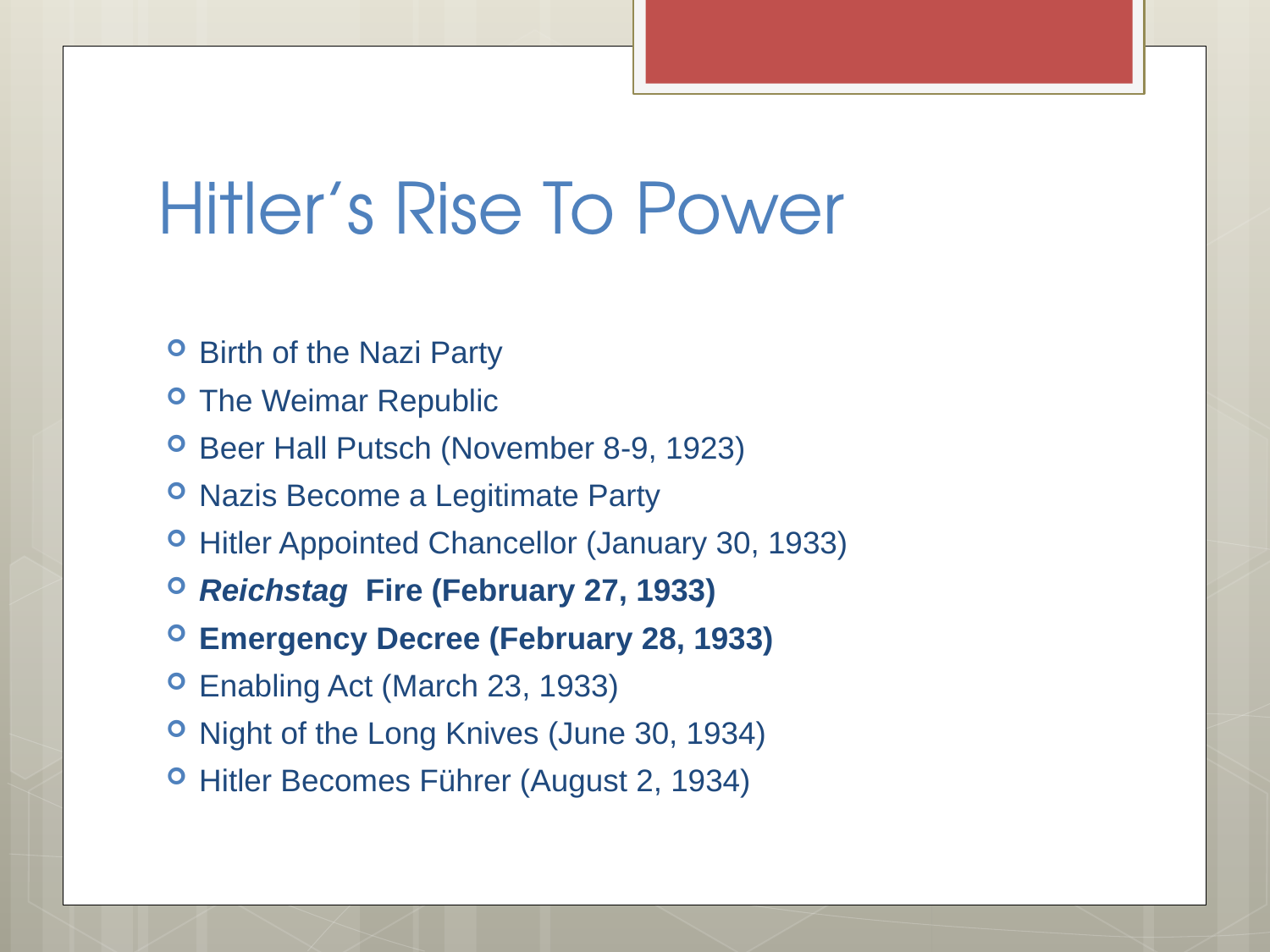

# Hitler’s Rise To Power
Birth of the Nazi Party
The Weimar Republic
Beer Hall Putsch (November 8-9, 1923)
Nazis Become a Legitimate Party
Hitler Appointed Chancellor (January 30, 1933)
Reichstag  Fire (February 27, 1933)
Emergency Decree (February 28, 1933)
Enabling Act (March 23, 1933)
Night of the Long Knives (June 30, 1934)
Hitler Becomes Führer (August 2, 1934)